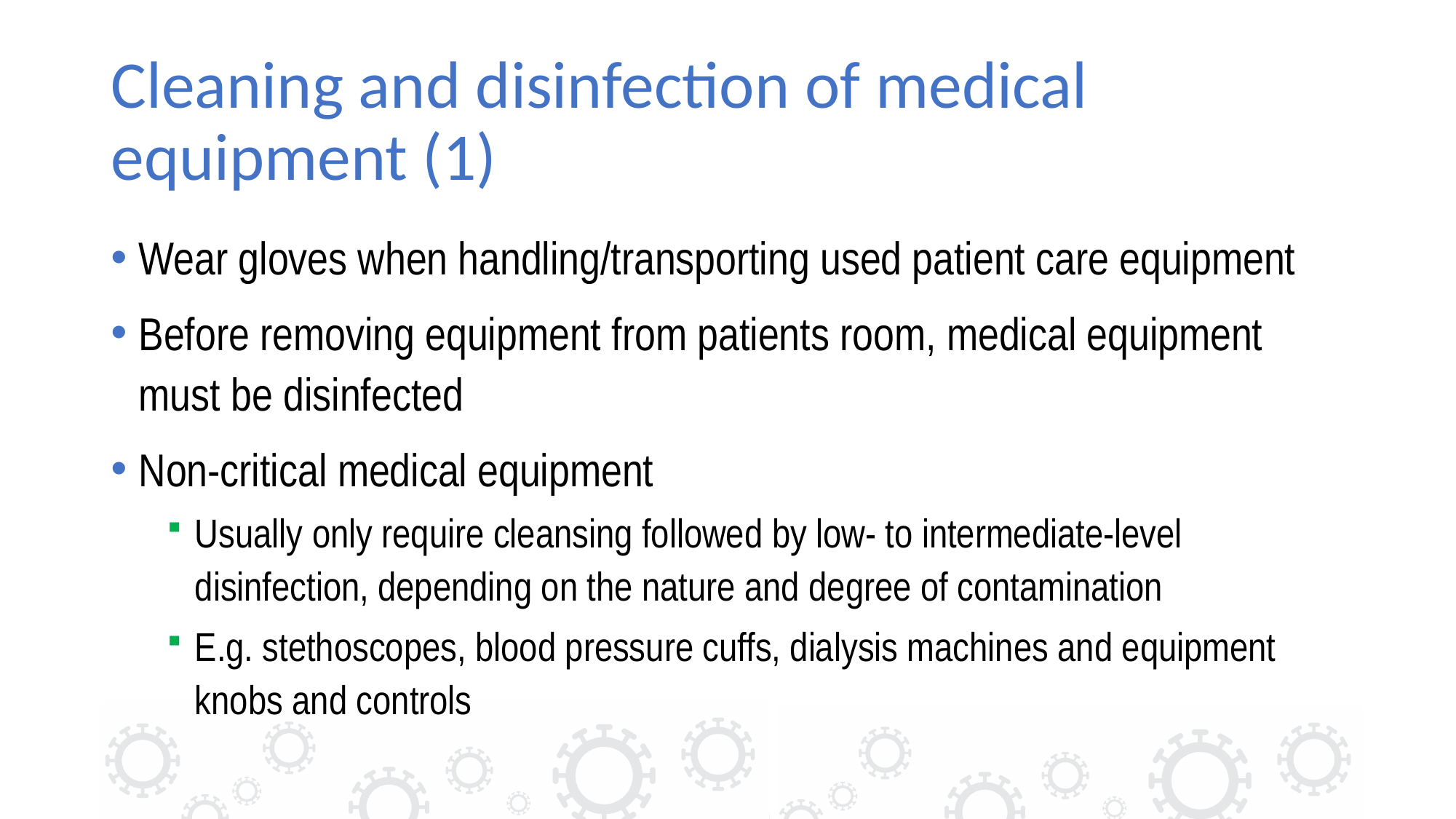

# Cleaning and disinfection of medical equipment (1)
Wear gloves when handling/transporting used patient care equipment
Before removing equipment from patients room, medical equipment must be disinfected
Non-critical medical equipment
Usually only require cleansing followed by low- to intermediate-level disinfection, depending on the nature and degree of contamination
E.g. stethoscopes, blood pressure cuffs, dialysis machines and equipment knobs and controls